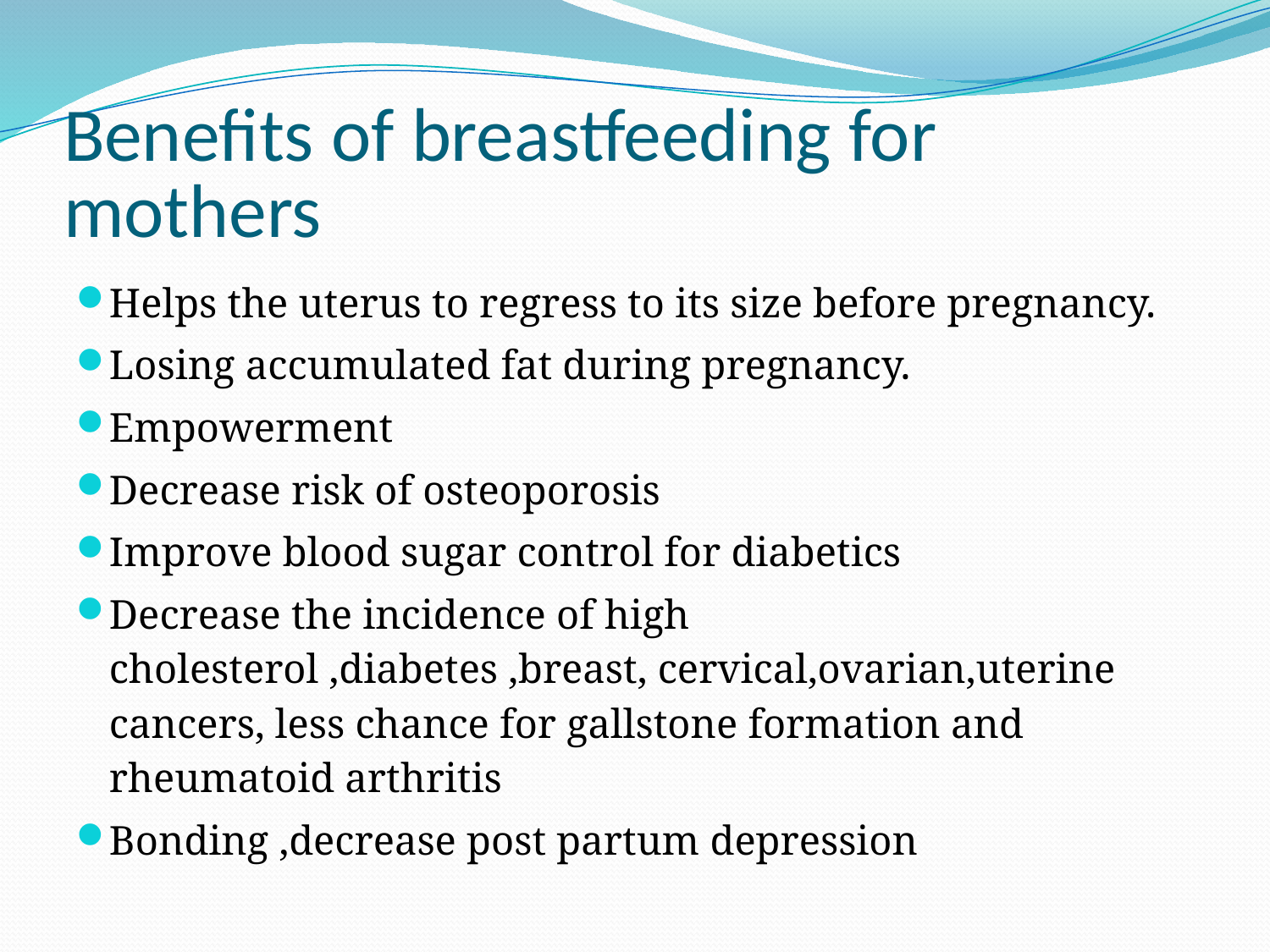

# Benefits of breastfeeding for mothers
Helps the uterus to regress to its size before pregnancy.
Losing accumulated fat during pregnancy.
Empowerment
Decrease risk of osteoporosis
Improve blood sugar control for diabetics
Decrease the incidence of high cholesterol ,diabetes ,breast, cervical,ovarian,uterine cancers, less chance for gallstone formation and rheumatoid arthritis
Bonding ,decrease post partum depression